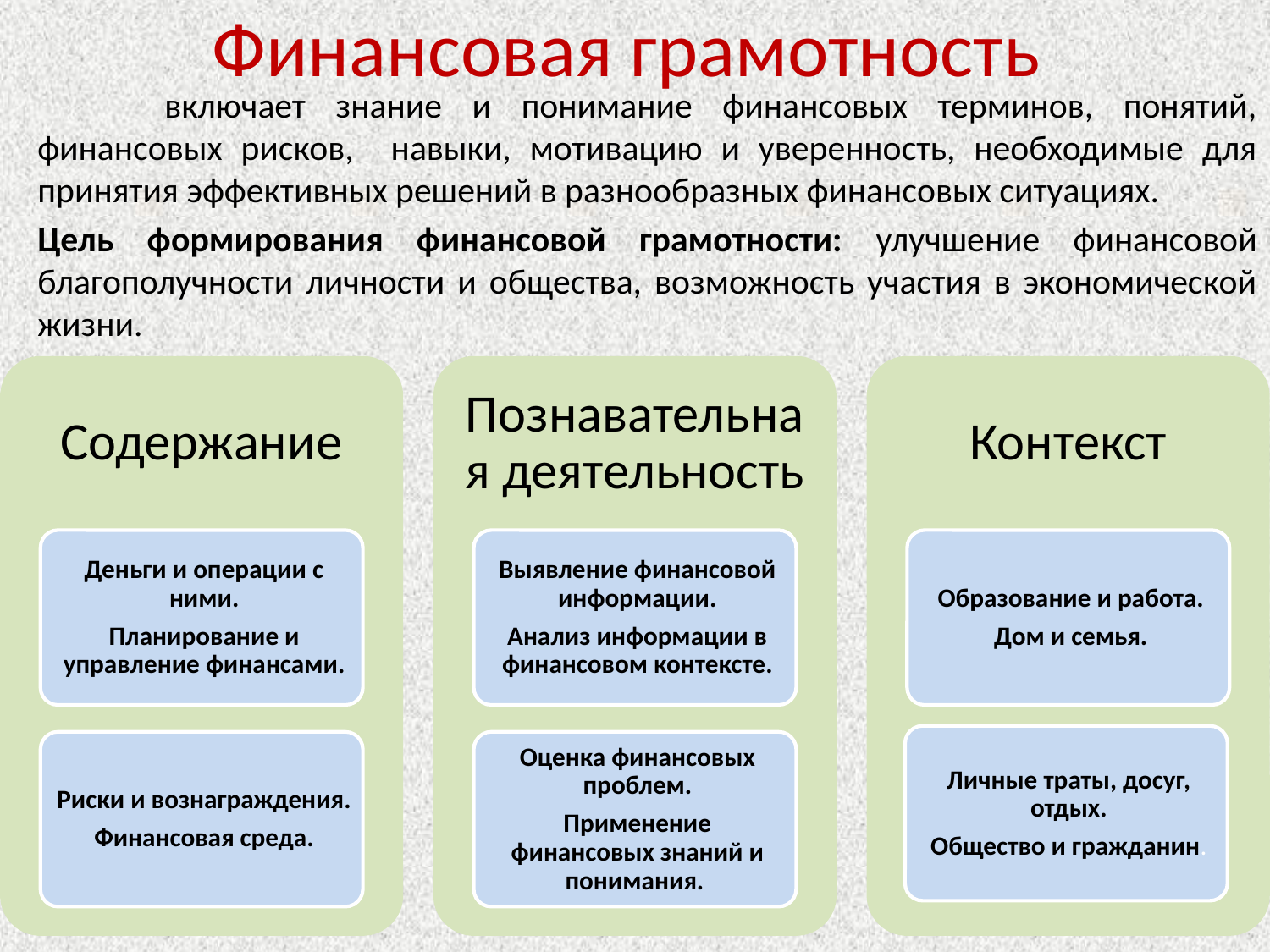

# Финансовая грамотность
	включает знание и понимание финансовых терминов, понятий, финансовых рисков,  навыки, мотивацию и уверенность, необходимые для принятия эффективных решений в разнообразных финансовых ситуациях.
Цель формирования финансовой грамотности: улучшение финансовой благополучности личности и общества, возможность участия в экономической жизни.

Содержание
Деньги и операции с ними.
Планирование и управление финансами.
Риски и вознаграждения.
Финансовая среда.
Познавательная деятельность
Выявление финансовой информации.
Анализ информации в финансовом контексте.
Оценка финансовых проблем.
Применение финансовых знаний и понимания.
Контекст
Образование и работа.
Дом и семья.
Личные траты, досуг, отдых.
Общество и гражданин.